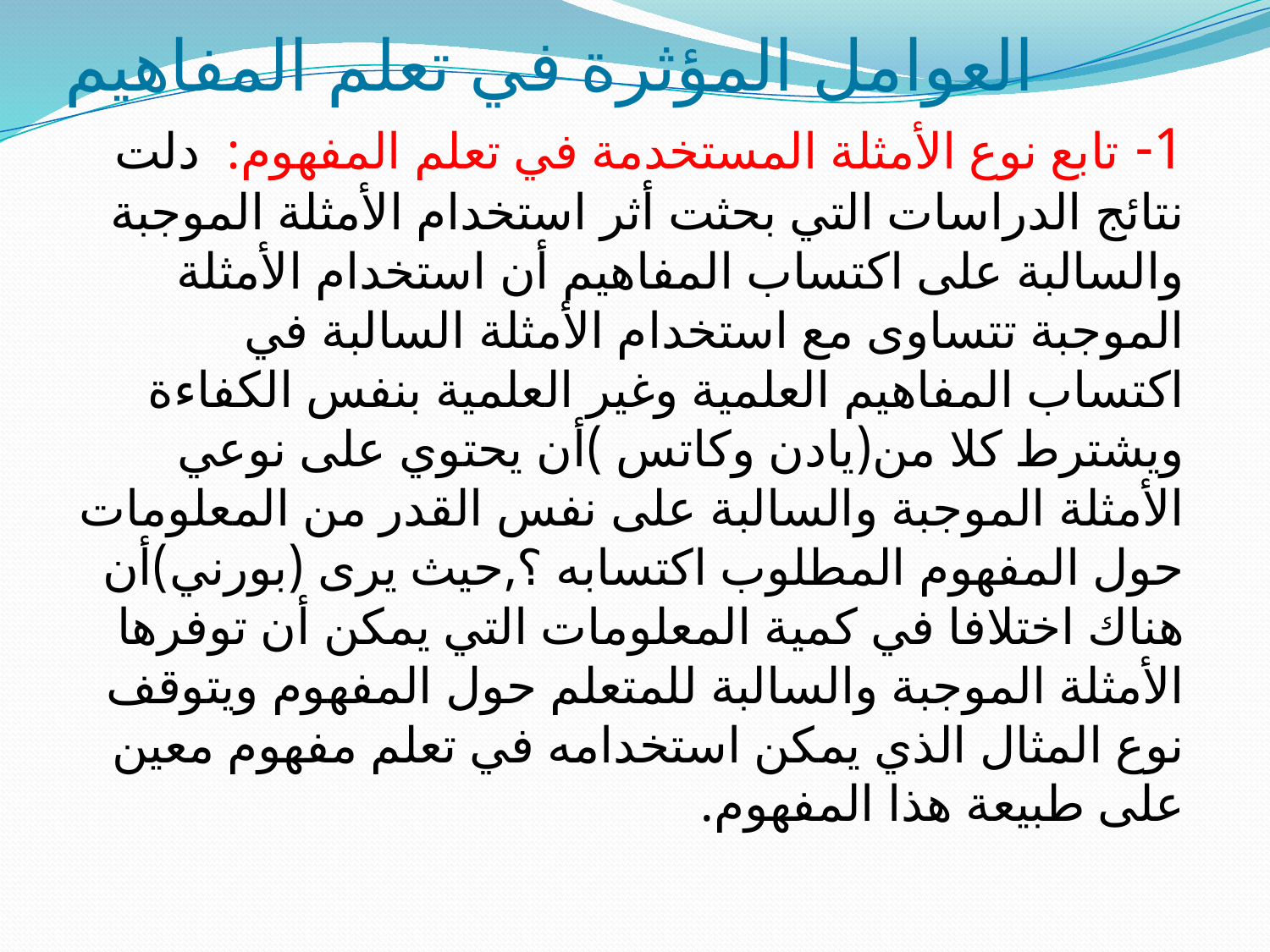

# العوامل المؤثرة في تعلم المفاهيم
1- تابع نوع الأمثلة المستخدمة في تعلم المفهوم:  دلت نتائج الدراسات التي بحثت أثر استخدام الأمثلة الموجبة والسالبة على اكتساب المفاهيم أن استخدام الأمثلة الموجبة تتساوى مع استخدام الأمثلة السالبة في اكتساب المفاهيم العلمية وغير العلمية بنفس الكفاءة ويشترط كلا من(يادن وكاتس )أن يحتوي على نوعي الأمثلة الموجبة والسالبة على نفس القدر من المعلومات حول المفهوم المطلوب اكتسابه ؟,حيث يرى (بورني)أن هناك اختلافا في كمية المعلومات التي يمكن أن توفرها  الأمثلة الموجبة والسالبة للمتعلم حول المفهوم ويتوقف نوع المثال الذي يمكن استخدامه في تعلم مفهوم معين على طبيعة هذا المفهوم.